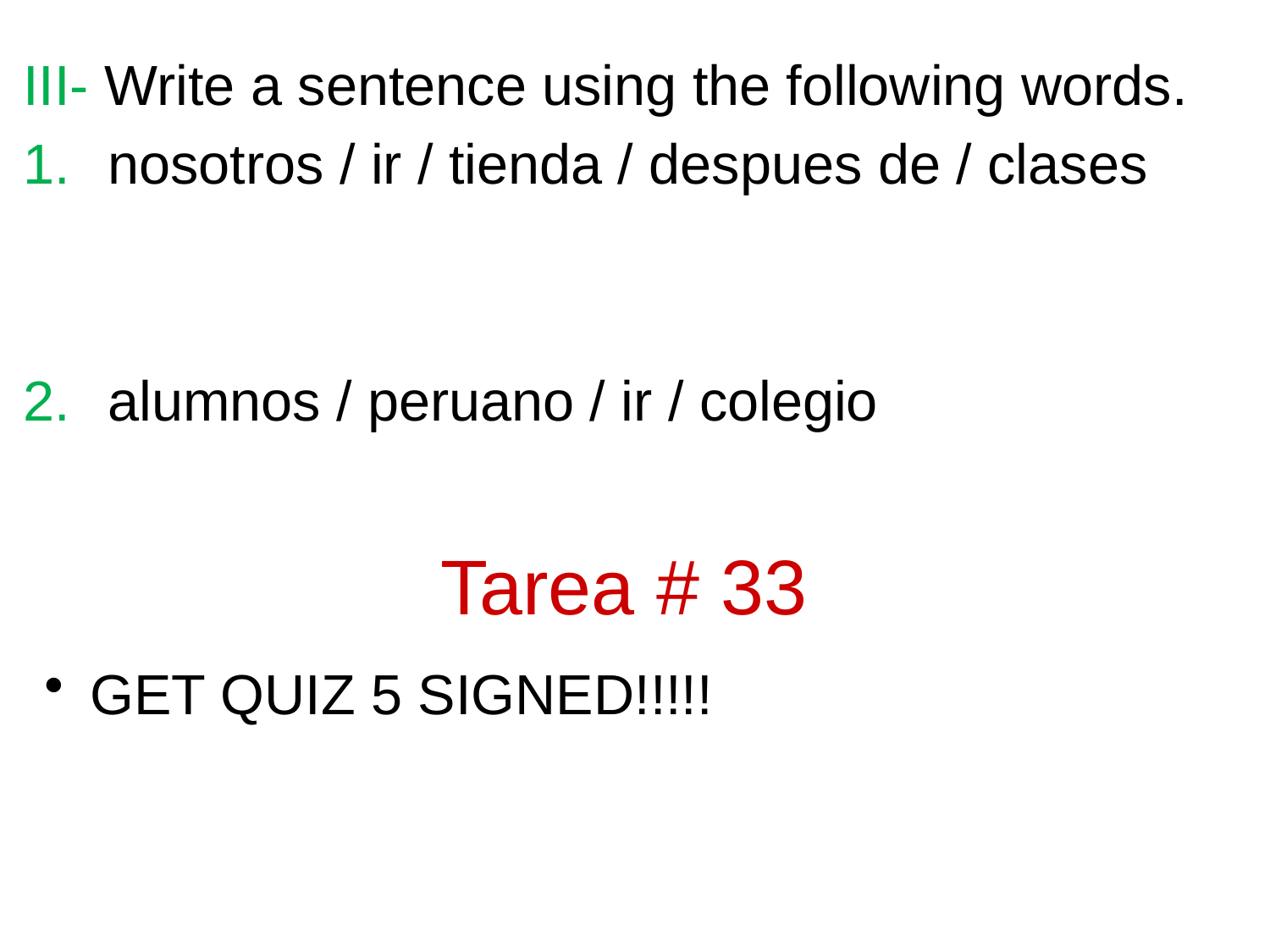

III- Write a sentence using the following words.
nosotros / ir / tienda / despues de / clases

alumnos / peruano / ir / colegio
Tarea # 33
 GET QUIZ 5 SIGNED!!!!!